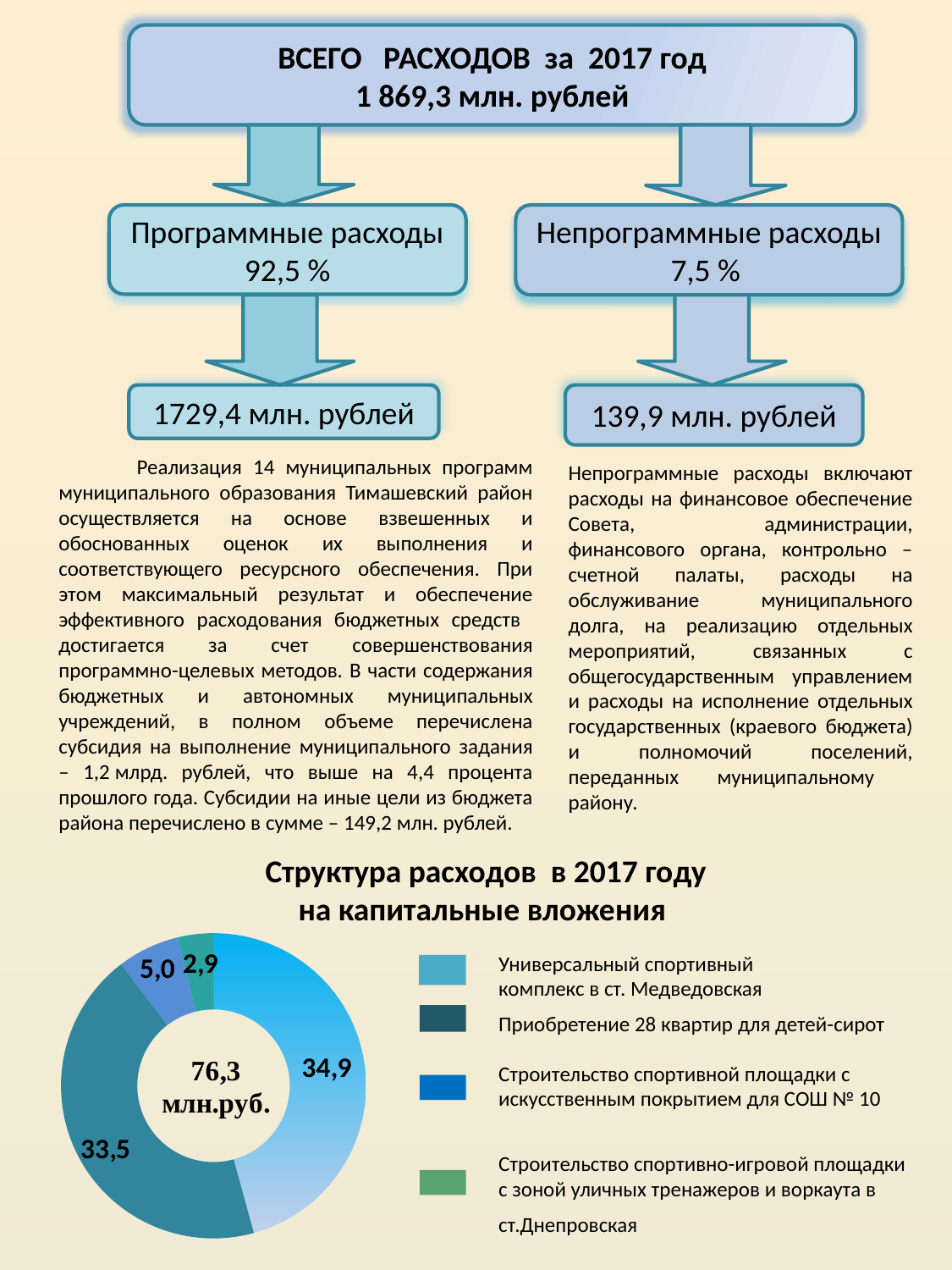

ВСЕГО   РАСХОДОВ  за  2017 год
1 869,3 млн. рублей

Программные расходы 92,5 %
Непрограммные расходы 7,5 %

1729,4 млн. рублей
139,9 млн. рублей
       Реализация 14 муниципальных программ муниципального образования Тимашевский район осуществляется на основе взвешенных и обоснованных оценок их выполнения и соответствующего ресурсного обеспечения. При этом максимальный результат и обеспечение эффективного расходования бюджетных средств  достигается за счет совершенствования программно-целевых методов. В части содержания бюджетных и автономных муниципальных учреждений, в полном объеме перечислена субсидия на выполнение муниципального задания – 1,2 млрд. рублей, что выше на 4,4 процента прошлого года. Субсидии на иные цели из бюджета района перечислено в сумме – 149,2 млн. рублей.
Непрограммные расходы включают расходы на финансовое обеспечение Совета,  администрации, финансового органа, контрольно – счетной палаты, расходы на обслуживание муниципального долга, на реализацию отдельных мероприятий, связанных с общегосударственным управлением и расходы на исполнение отдельных государственных (краевого бюджета) и полномочий поселений, переданных муниципальному  району.
Структура расходов  в 2017 году
на капитальные вложения

### Chart

| Category | Столбец1 |
|---|---|
| Спорткомплекс | 34.9 |
| Приобретение квартир | 33.5 |
| СОШ № 10 | 5.0 |
| Игровая площадка  | 2.9 |
Универсальный спортивный комплекс в ст. Медведовская

Приобретение 28 квартир для детей-сирот

Строительство спортивной площадки с искусственным покрытием для СОШ № 10

Строительство спортивно-игровой площадки с зоной уличных тренажеров и воркаута в ст.Днепровская